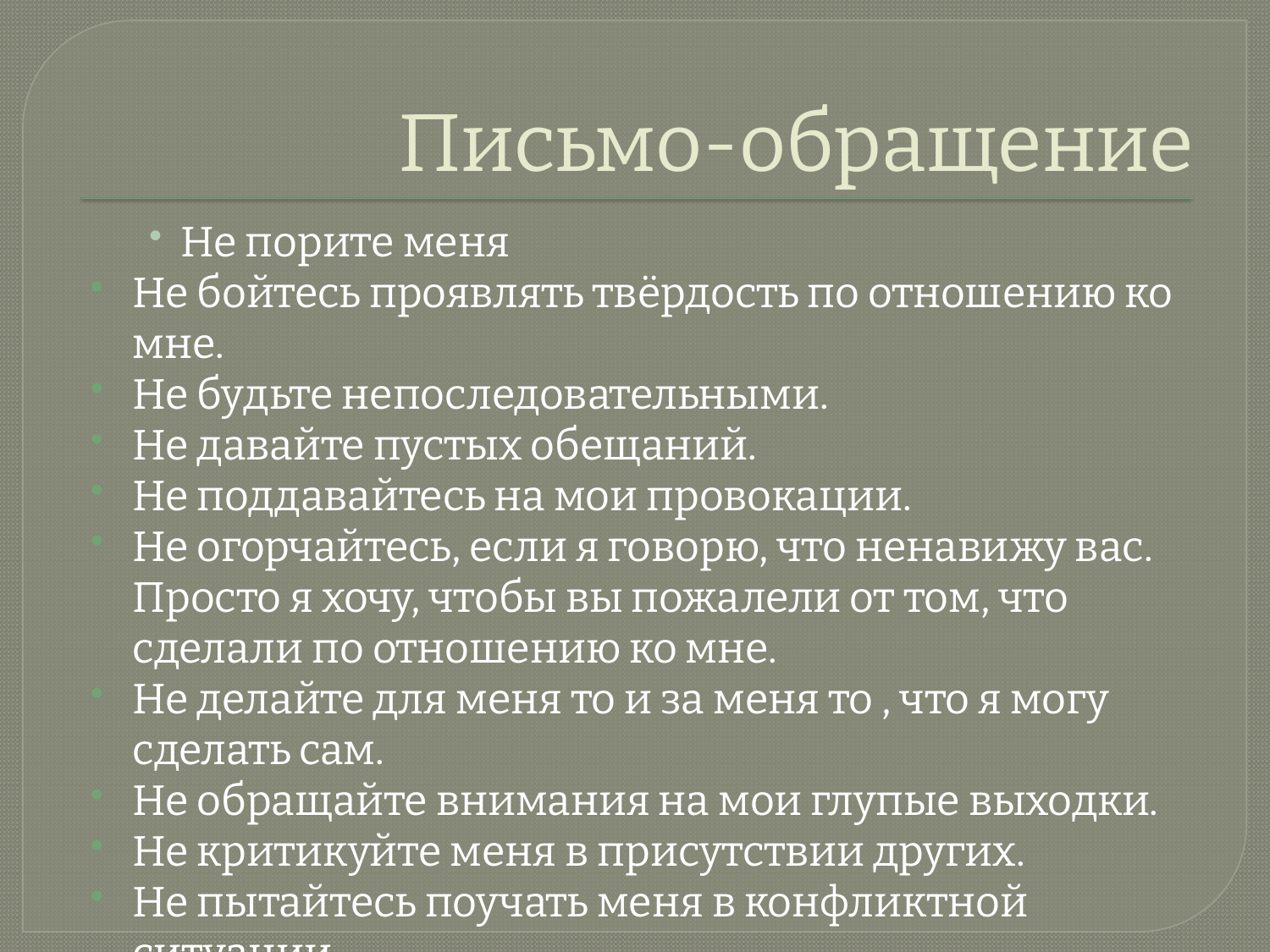

# Письмо-обращение
Не порите меня
Не бойтесь проявлять твёрдость по отношению ко мне.
Не будьте непоследовательными.
Не давайте пустых обещаний.
Не поддавайтесь на мои провокации.
Не огорчайтесь, если я говорю, что ненавижу вас. Просто я хочу, чтобы вы пожалели от том, что сделали по отношению ко мне.
Не делайте для меня то и за меня то , что я могу сделать сам.
Не обращайте внимания на мои глупые выходки.
Не критикуйте меня в присутствии других.
Не пытайтесь поучать меня в конфликтной ситуации.